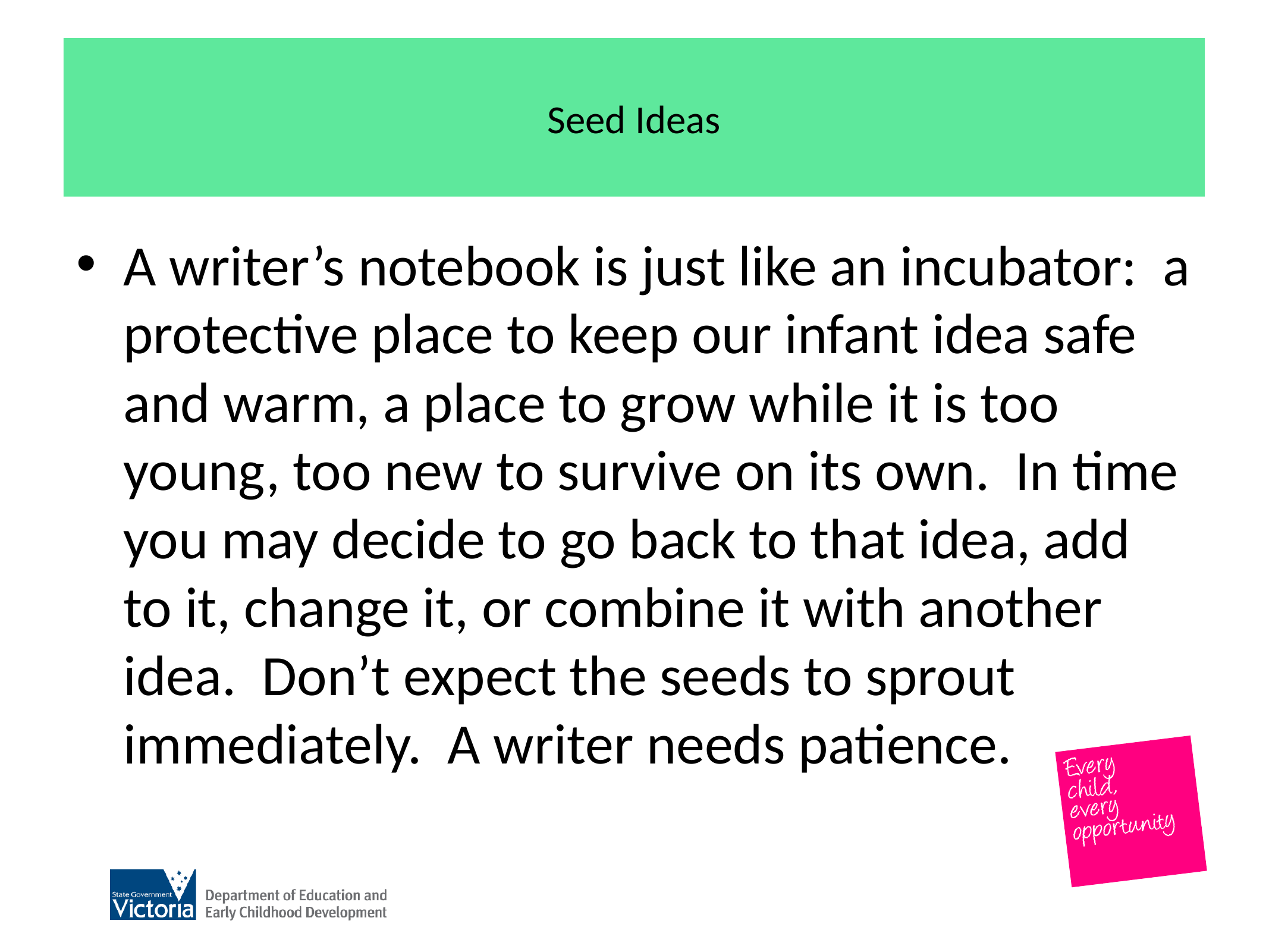

# Seed Ideas
A writer’s notebook is just like an incubator:  a protective place to keep our infant idea safe and warm, a place to grow while it is too young, too new to survive on its own.  In time you may decide to go back to that idea, add to it, change it, or combine it with another idea.  Don’t expect the seeds to sprout immediately.  A writer needs patience.